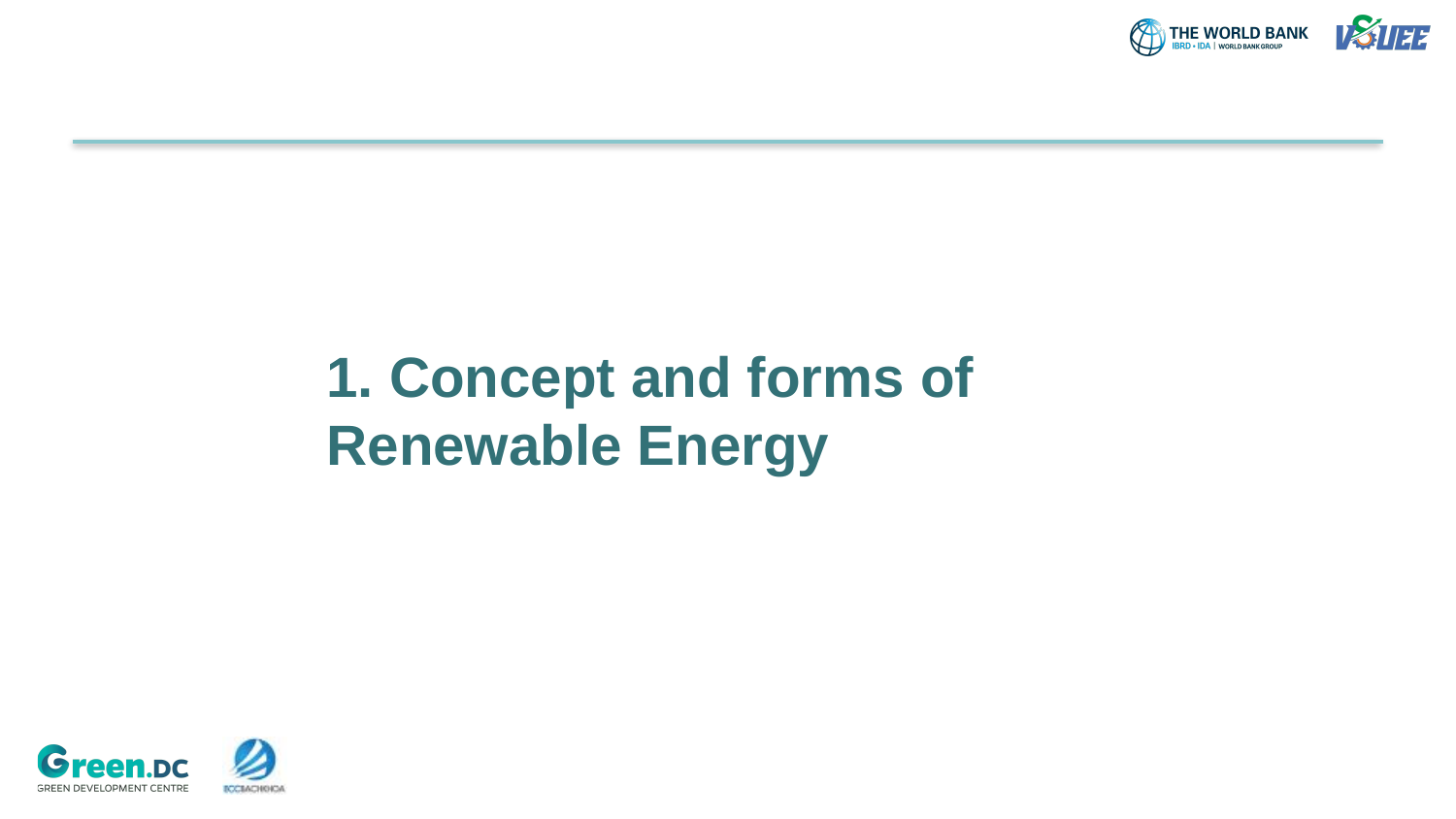

1. Concept and forms of Renewable Energy